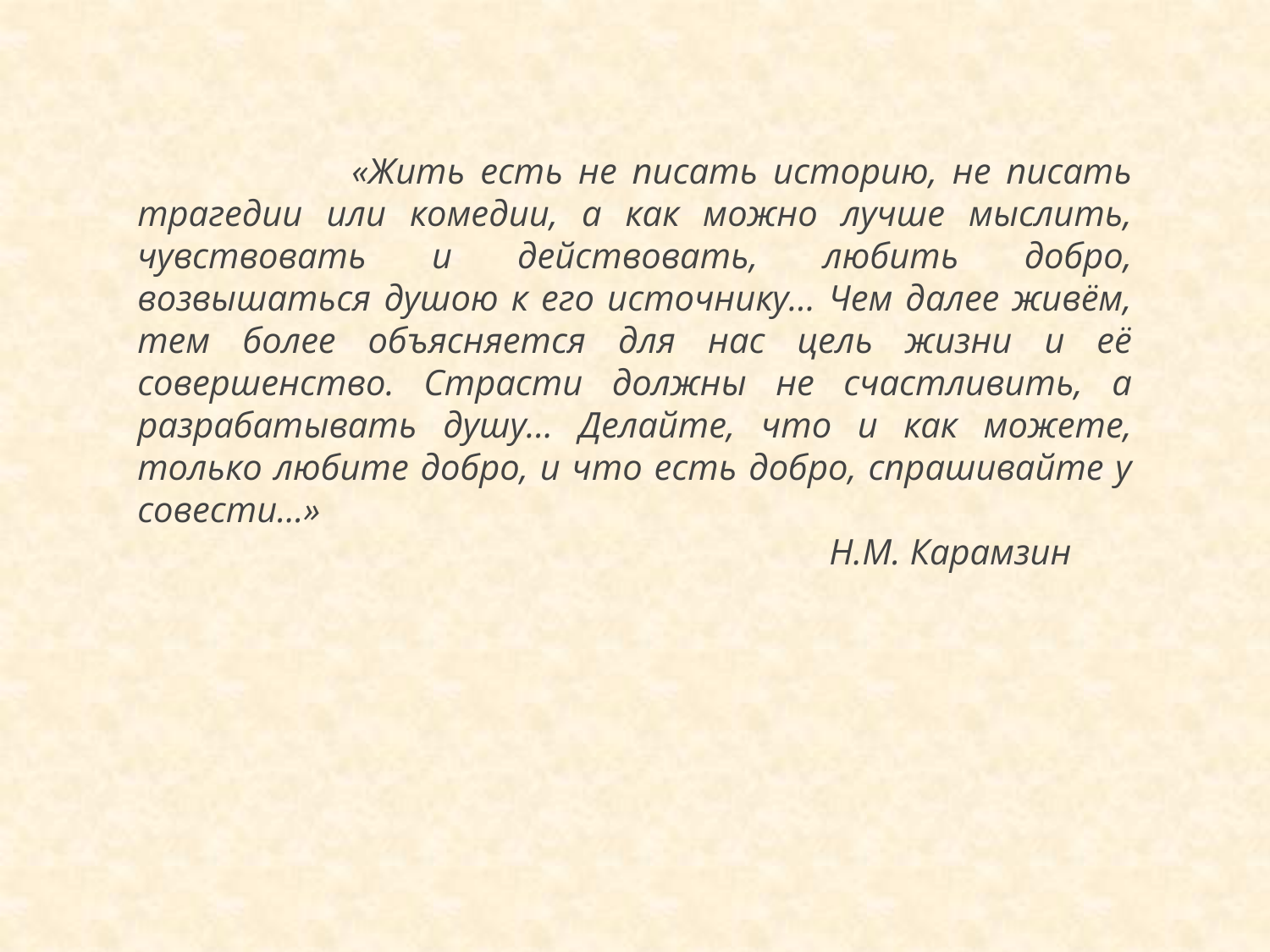

«Жить есть не писать историю, не писать трагедии или комедии, а как можно лучше мыслить, чувствовать и действовать, любить добро, возвышаться душою к его источнику… Чем далее живём, тем более объясняется для нас цель жизни и её совершенство. Страсти должны не счастливить, а разрабатывать душу... Делайте, что и как можете, только любите добро, и что есть добро, спрашивайте у совести...»
                                                                            Н.М. Карамзин